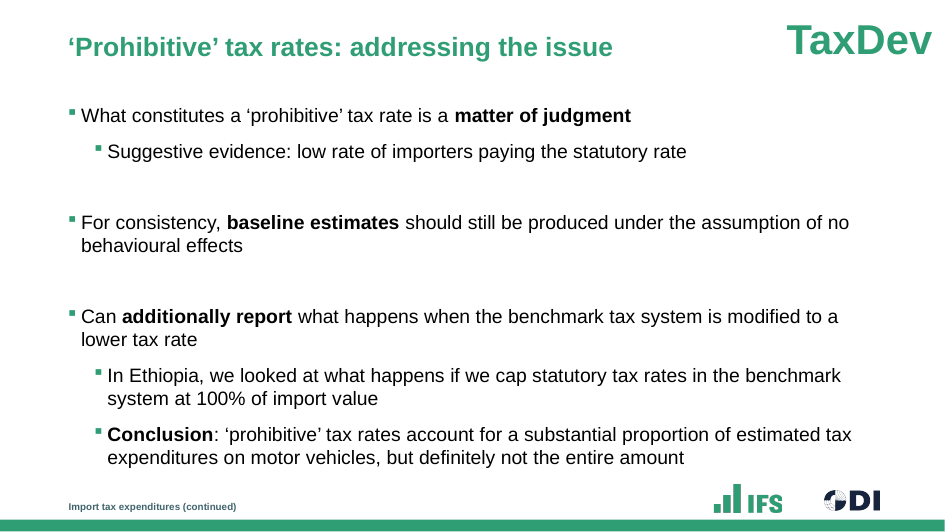

# ‘Prohibitive’ tax rates: addressing the issue
What constitutes a ‘prohibitive’ tax rate is a matter of judgment
Suggestive evidence: low rate of importers paying the statutory rate

For consistency, baseline estimates should still be produced under the assumption of no behavioural effects

Can additionally report what happens when the benchmark tax system is modified to a lower tax rate
In Ethiopia, we looked at what happens if we cap statutory tax rates in the benchmark system at 100% of import value
Conclusion: ‘prohibitive’ tax rates account for a substantial proportion of estimated tax expenditures on motor vehicles, but definitely not the entire amount

Import tax expenditures (continued)